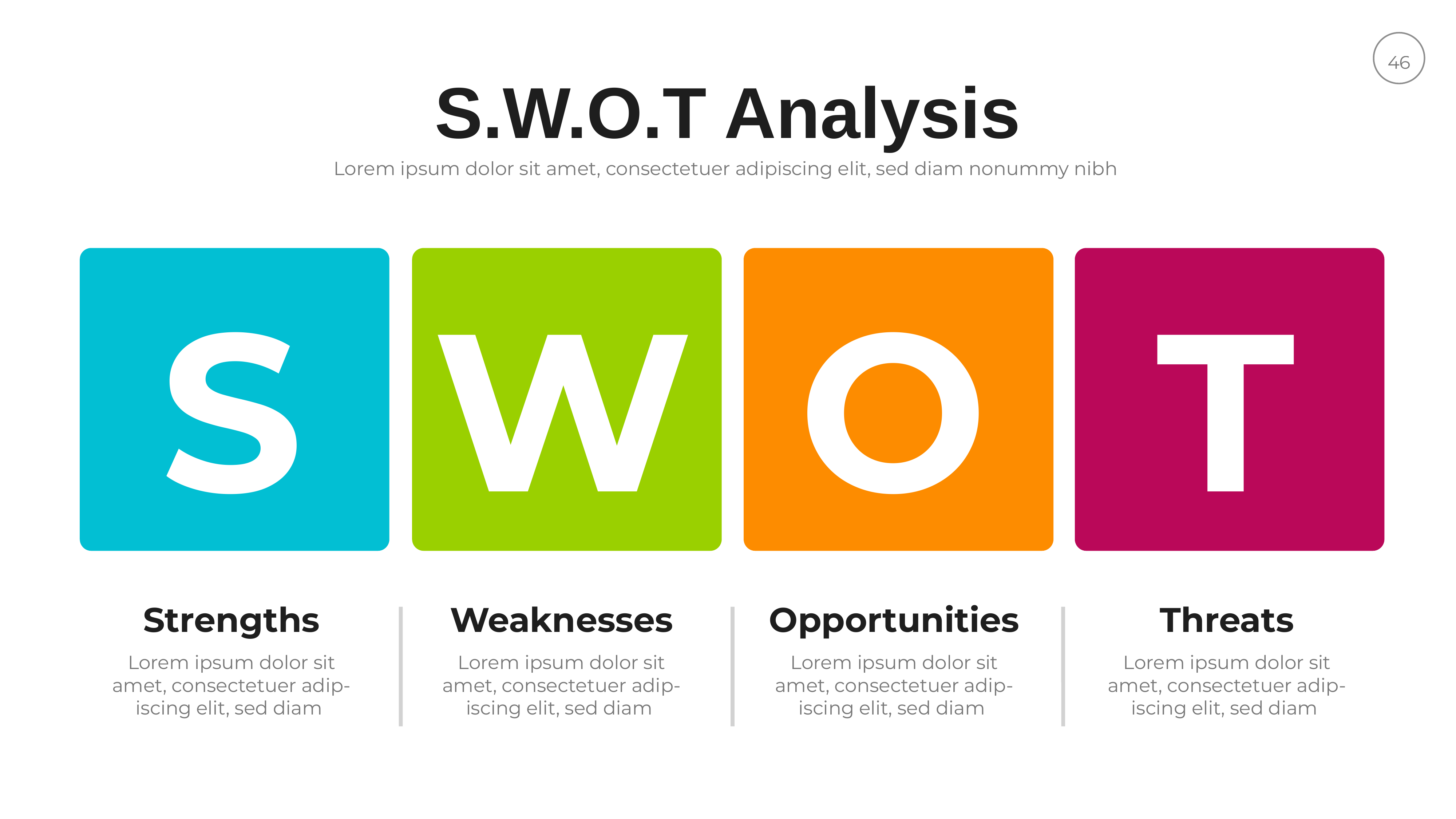

S.W.O.T Analysis
Lorem ipsum dolor sit amet, consectetuer adipiscing elit, sed diam nonummy nibh

S
W
O
T
Strengths
Weaknesses
Opportunities
Threats

Lorem ipsum dolor sit amet, consectetuer adip-iscing elit, sed diam
Lorem ipsum dolor sit amet, consectetuer adip-iscing elit, sed diam
Lorem ipsum dolor sit amet, consectetuer adip-iscing elit, sed diam
Lorem ipsum dolor sit amet, consectetuer adip-iscing elit, sed diam